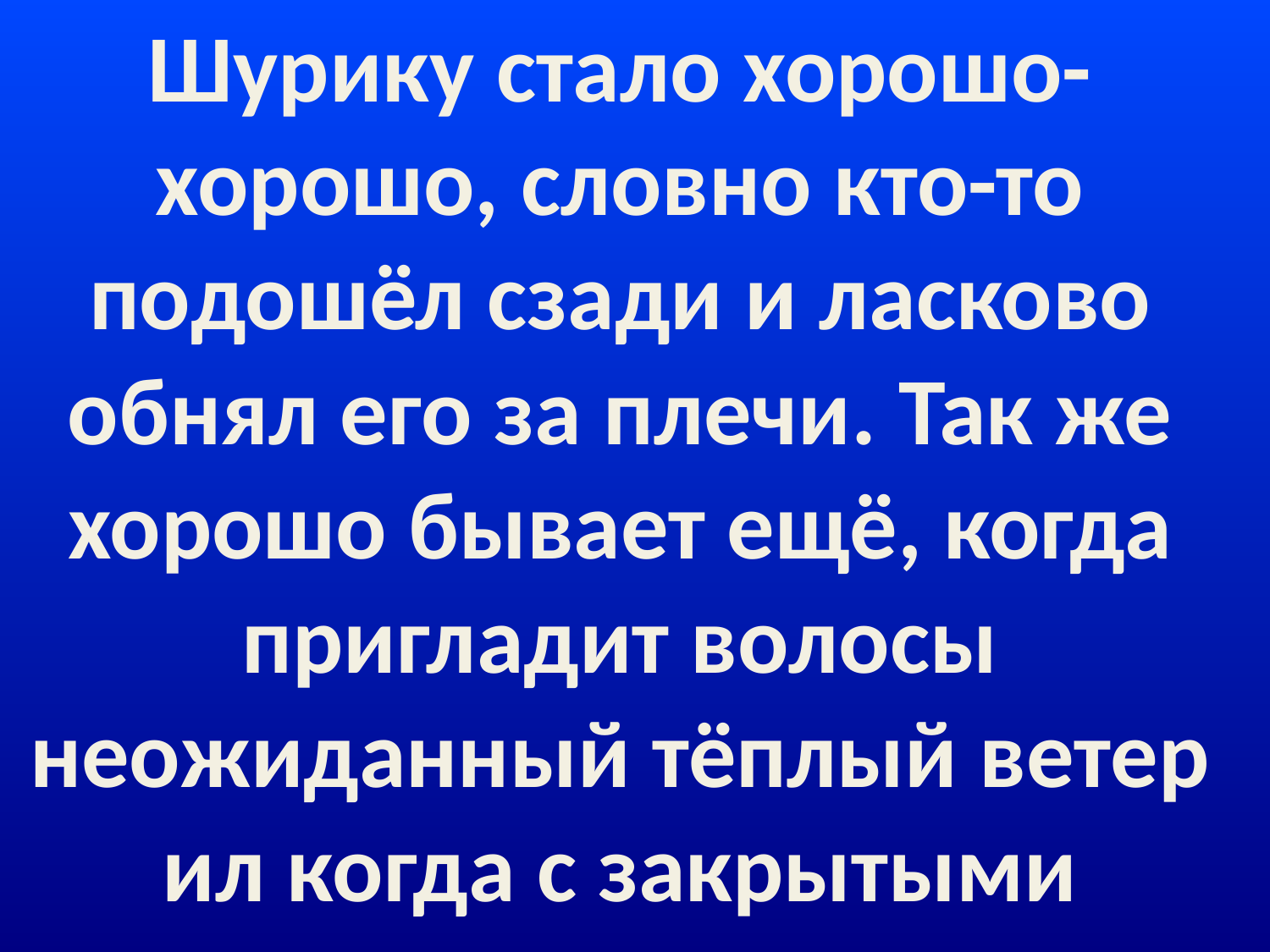

Шурику стало хорошо-хорошо, словно кто-то подошёл сзади и ласково обнял его за плечи. Так же хорошо бывает ещё, когда пригладит волосы неожиданный тёплый ветер ил когда с закрытыми